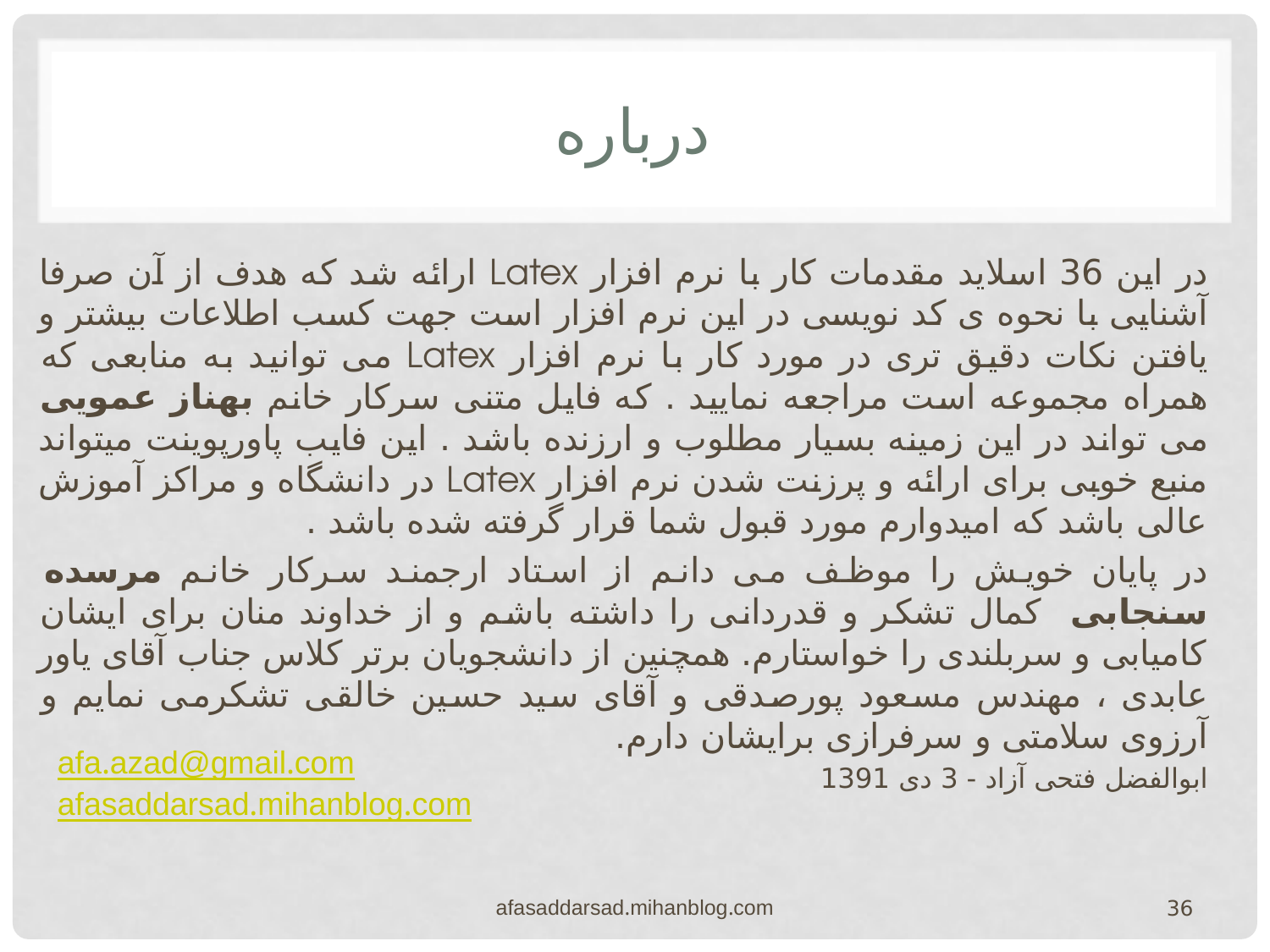

# درباره
در این 36 اسلاید مقدمات کار با نرم افزار Latex ارائه شد که هدف از آن صرفا آشنایی با نحوه ی کد نویسی در این نرم افزار است جهت کسب اطلاعات بیشتر و یافتن نکات دقیق تری در مورد کار با نرم افزار Latex می توانید به منابعی که همراه مجموعه است مراجعه نمایید . که فایل متنی سرکار خانم بهناز عمویی می تواند در این زمینه بسیار مطلوب و ارزنده باشد . این فایب پاورپوینت میتواند منبع خوبی برای ارائه و پرزنت شدن نرم افزار Latex در دانشگاه و مراکز آموزش عالی باشد که امیدوارم مورد قبول شما قرار گرفته شده باشد .
در پایان خویش را موظف می دانم از استاد ارجمند سرکار خانم مرسده سنجابی  کمال تشکر و قدردانی را داشته باشم و از خداوند منان برای ایشان کامیابی و سربلندی را خواستارم. همچنین از دانشجویان برتر کلاس جناب آقای یاور عابدی ، مهندس مسعود پورصدقی و آقای سید حسین خالقی تشکرمی نمایم و آرزوی سلامتی و سرفرازی برایشان دارم.
ابوالفضل فتحی آزاد - 3 دی 1391

afa.azad@gmail.com
afasaddarsad.mihanblog.com

afasaddarsad.mihanblog.com
36